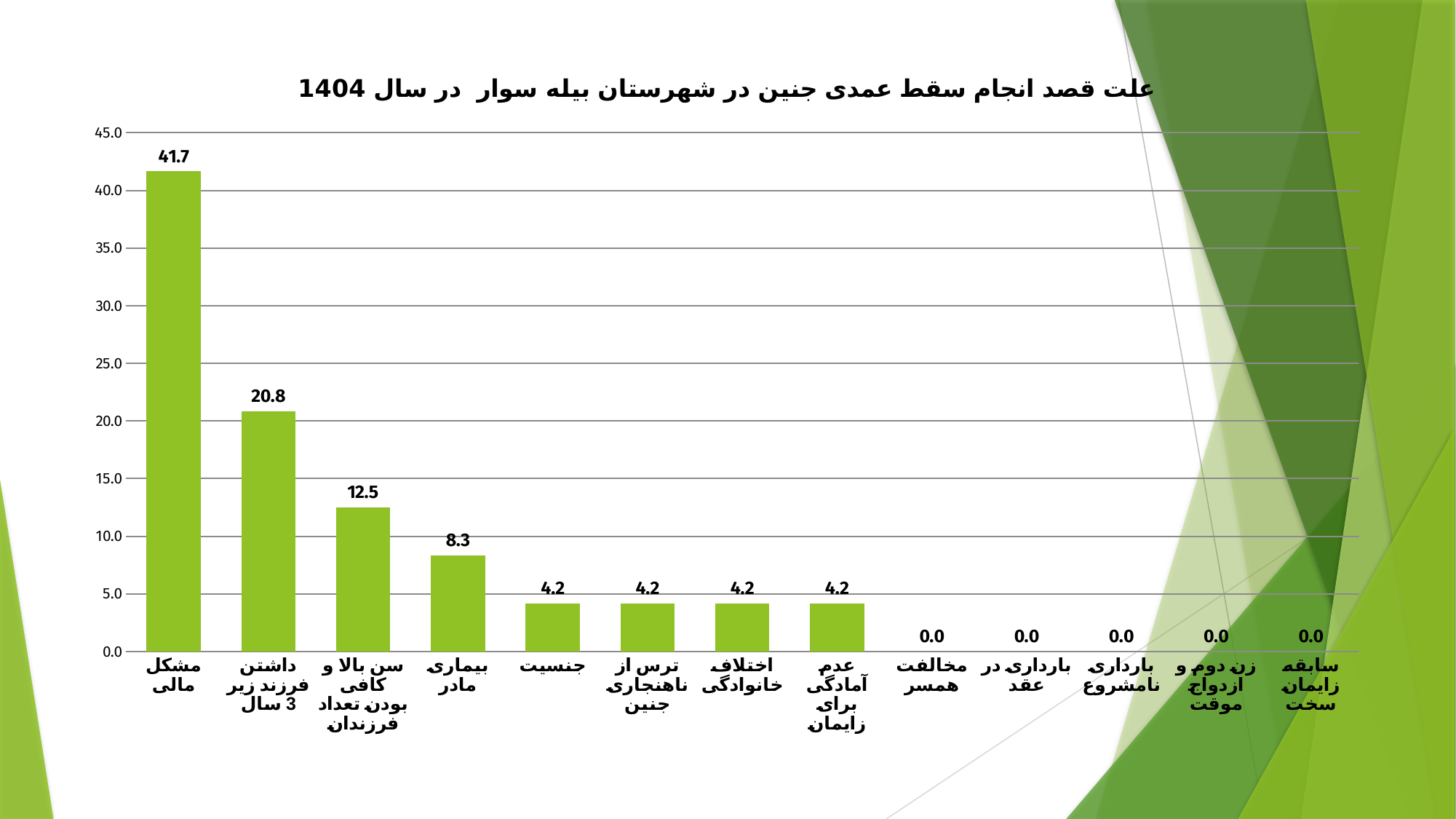

### Chart: علت قصد انجام سقط عمدی جنین در شهرستان بیله سوار  در سال 1404

| Category |  |
|---|---|
| مشکل مالی | 41.66666666666651 |
| داشتن فرزند زیر 3 سال | 20.83333333333326 |
| سن بالا و کافی بودن تعداد فرزندان | 12.5 |
| بیماری مادر | 8.333333333333332 |
| جنسیت | 4.166666666666666 |
| ترس از ناهنجاری جنین | 4.166666666666666 |
| اختلاف خانوادگی | 4.166666666666666 |
| عدم آمادگی برای زایمان | 4.166666666666666 |
| مخالفت همسر | 0.0 |
| بارداری در عقد | 0.0 |
| بارداری نامشروع | 0.0 |
| زن دوم و ازدواج موقت | 0.0 |
| سابقه زایمان سخت | 0.0 |
#